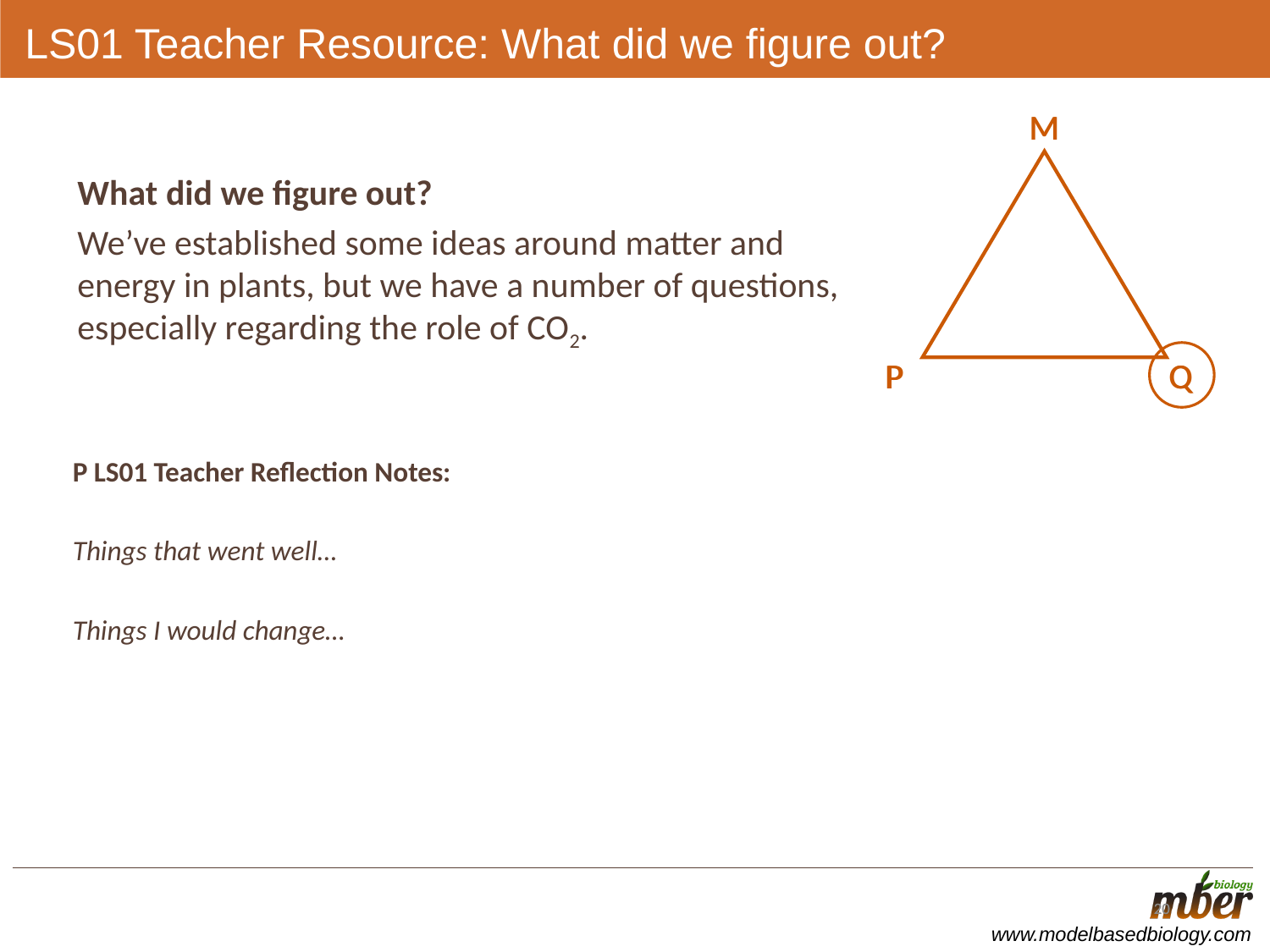

# LS01 Teacher Resource: What did we figure out?
M

Q
P
M
Q
P
What did we figure out?
We’ve established some ideas around matter and energy in plants, but we have a number of questions, especially regarding the role of CO2.

P LS01 Teacher Reflection Notes:

Things that went well…

Things I would change…

20
20